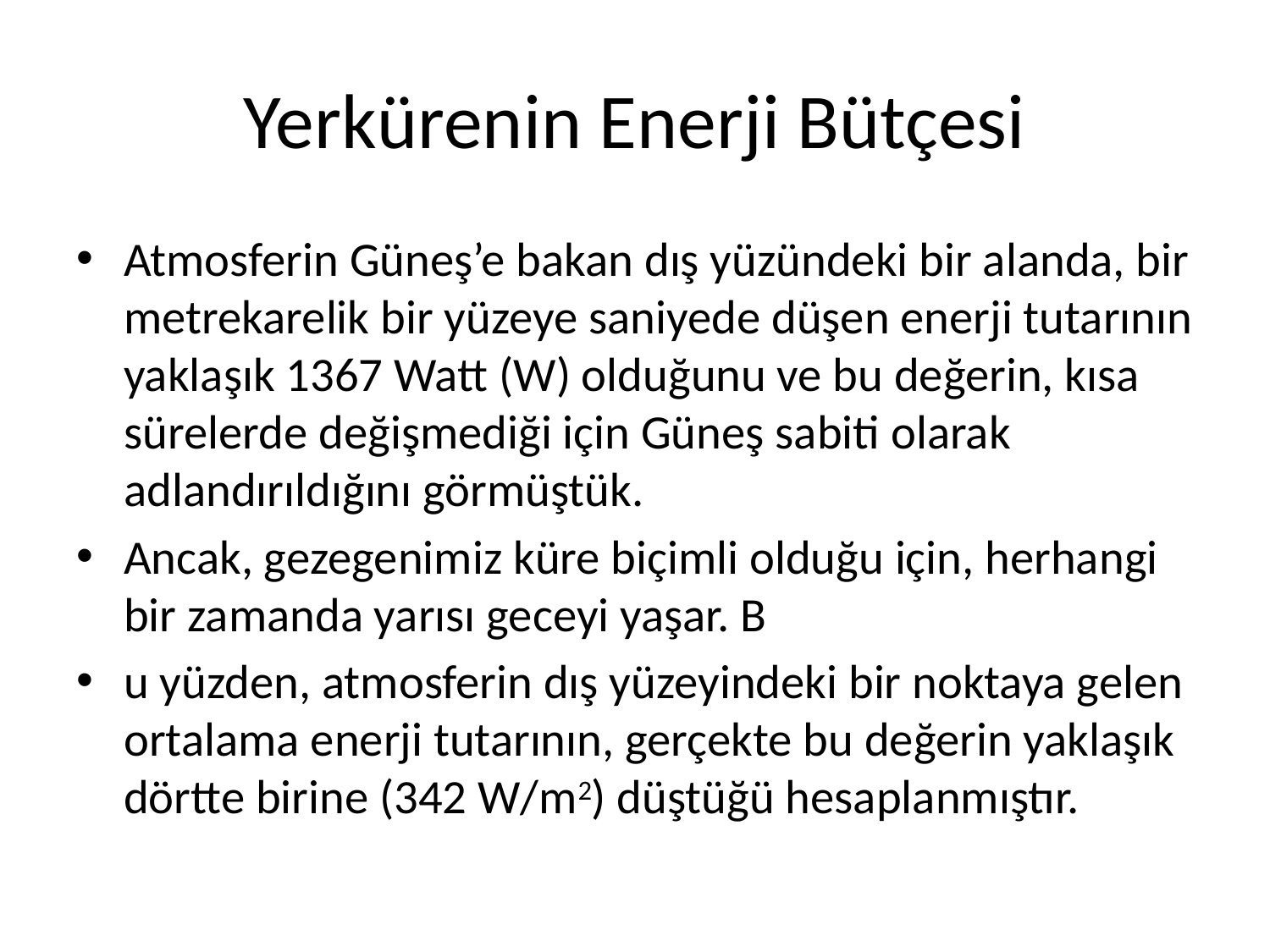

# Yerkürenin Enerji Bütçesi
Atmosferin Güneş’e bakan dış yüzündeki bir alanda, bir metrekarelik bir yüzeye saniyede düşen enerji tutarının yaklaşık 1367 Watt (W) olduğunu ve bu değerin, kısa sürelerde değişmediği için Güneş sabiti olarak adlandırıldığını görmüştük.
Ancak, gezegenimiz küre biçimli olduğu için, herhangi bir zamanda yarısı geceyi yaşar. B
u yüzden, atmosferin dış yüzeyindeki bir noktaya gelen ortalama enerji tutarının, gerçekte bu değerin yaklaşık dörtte birine (342 W/m2) düştüğü hesaplanmıştır.